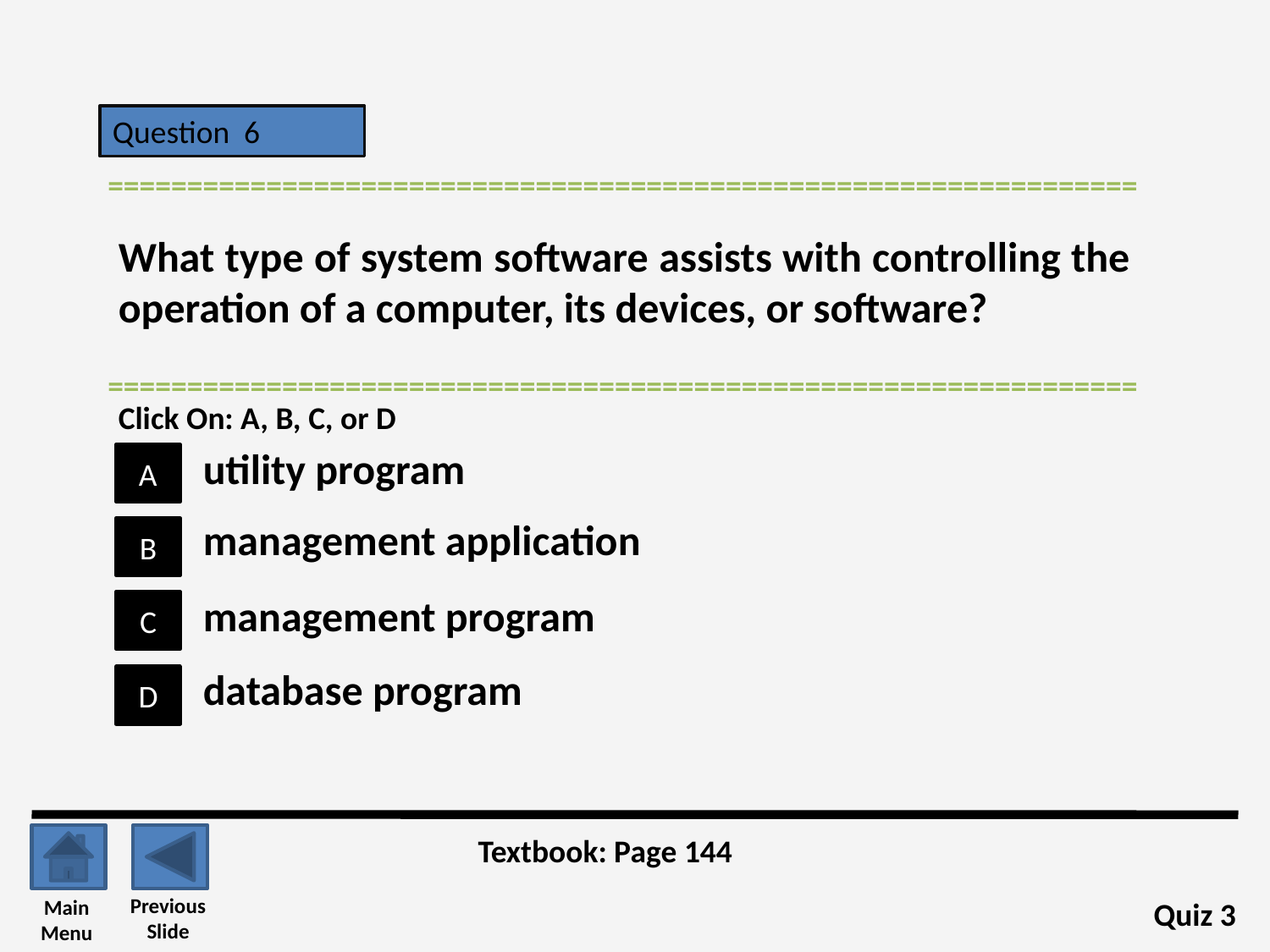

Question  6
=================================================================
What type of system software assists with controlling the operation of a computer, its devices, or software?
=================================================================
Click On: A, B, C, or D

utility program
A
management application
B
management program
C
database program
D

Textbook: Page 144
Previous
Slide
Main
Menu
Quiz 3